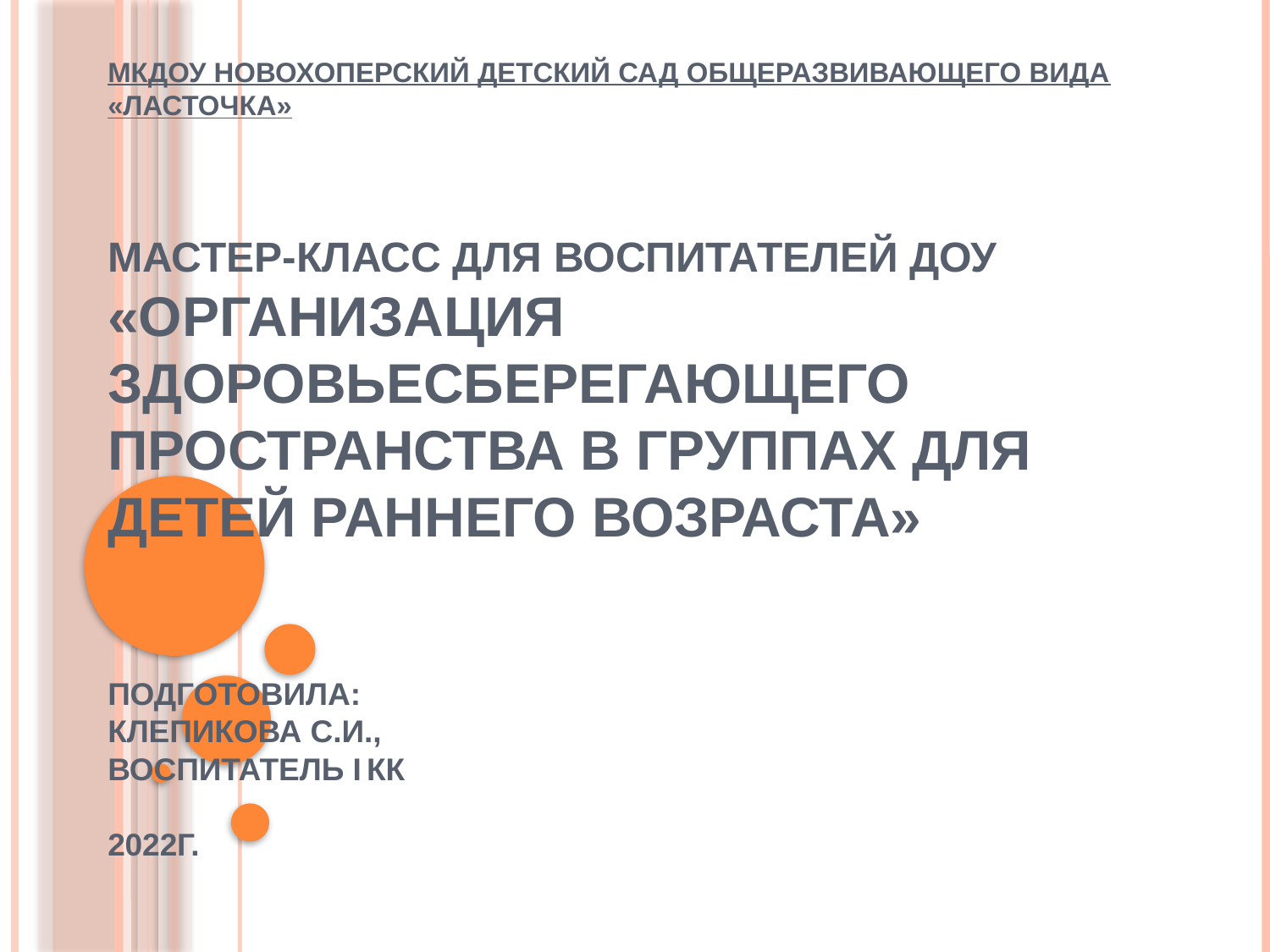

# МКДОУ Новохоперский детский сад общеразвивающего вида «Ласточка»     Мастер-класс для воспитателей ДОУ «Организация здоровьесберегающего пространства в группах для детей раннего возраста» Подготовила: Клепикова С.И., воспитатель IКК  2022г.